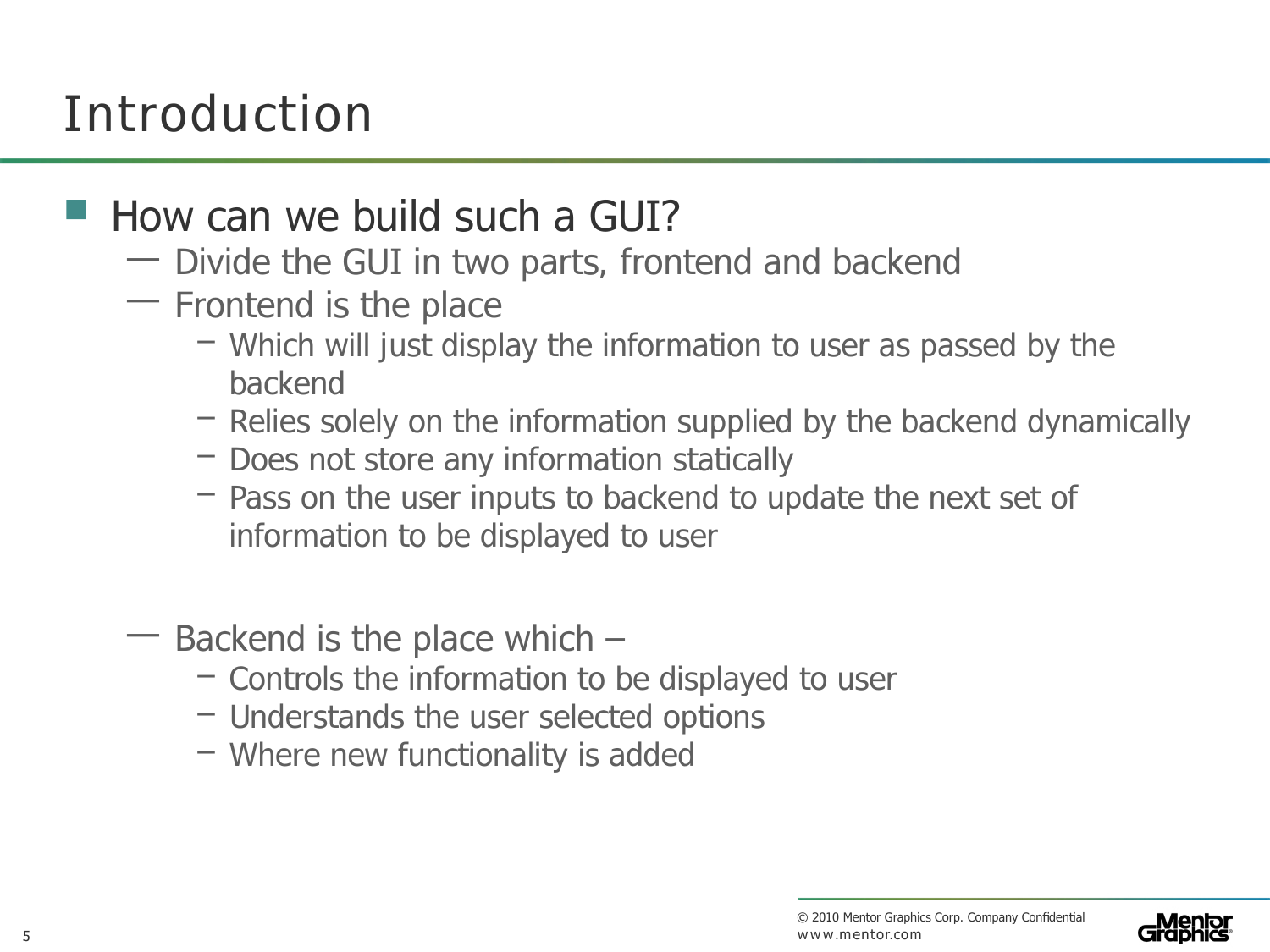

# Introduction
How can we build such a GUI?
Divide the GUI in two parts, frontend and backend
Frontend is the place
Which will just display the information to user as passed by the backend
Relies solely on the information supplied by the backend dynamically
Does not store any information statically
Pass on the user inputs to backend to update the next set of information to be displayed to user

Backend is the place which –
Controls the information to be displayed to user
Understands the user selected options
Where new functionality is added

5